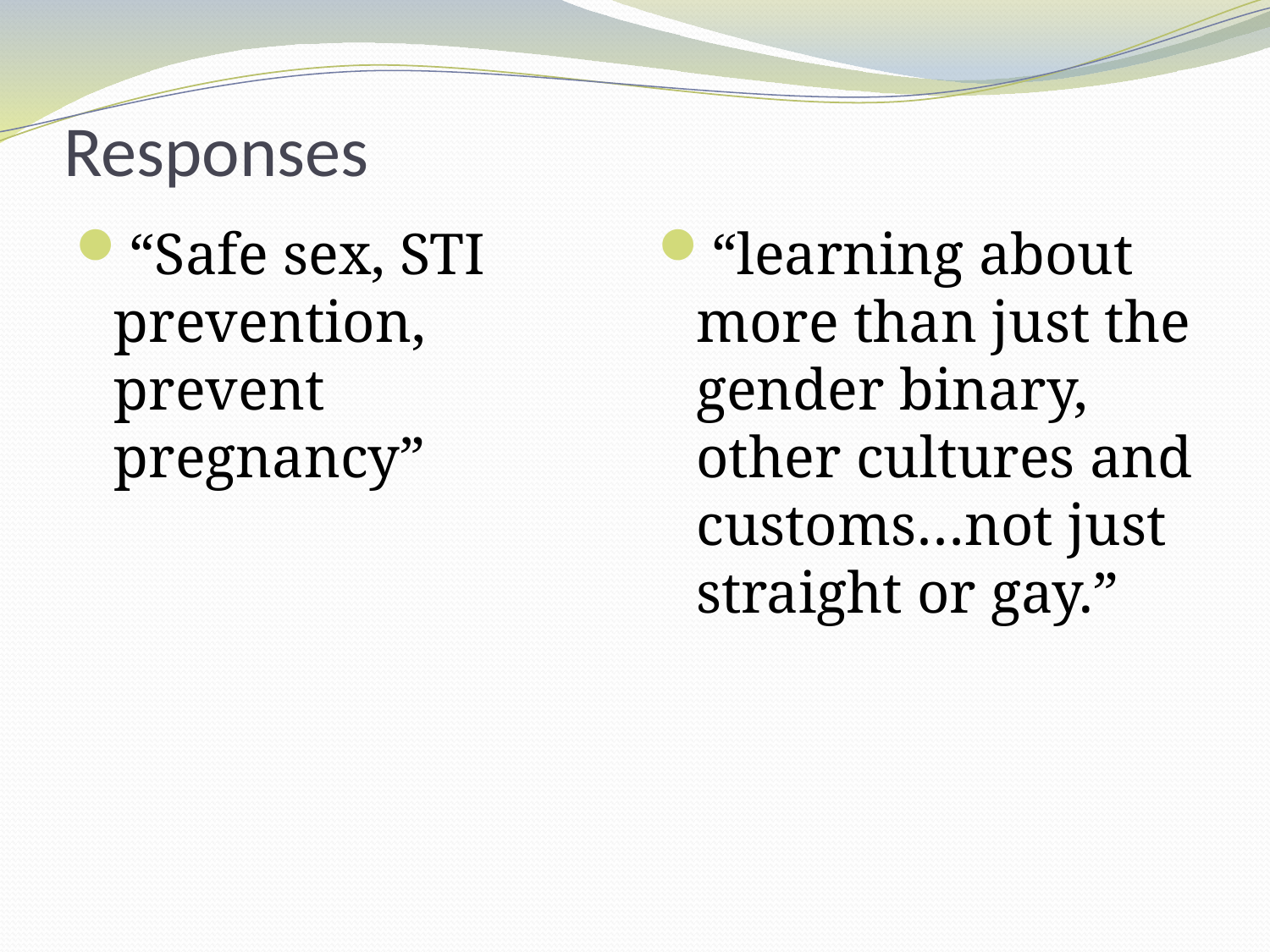

# Responses
“Safe sex, STI prevention, prevent pregnancy”

“learning about more than just the gender binary, other cultures and customs…not just straight or gay.”